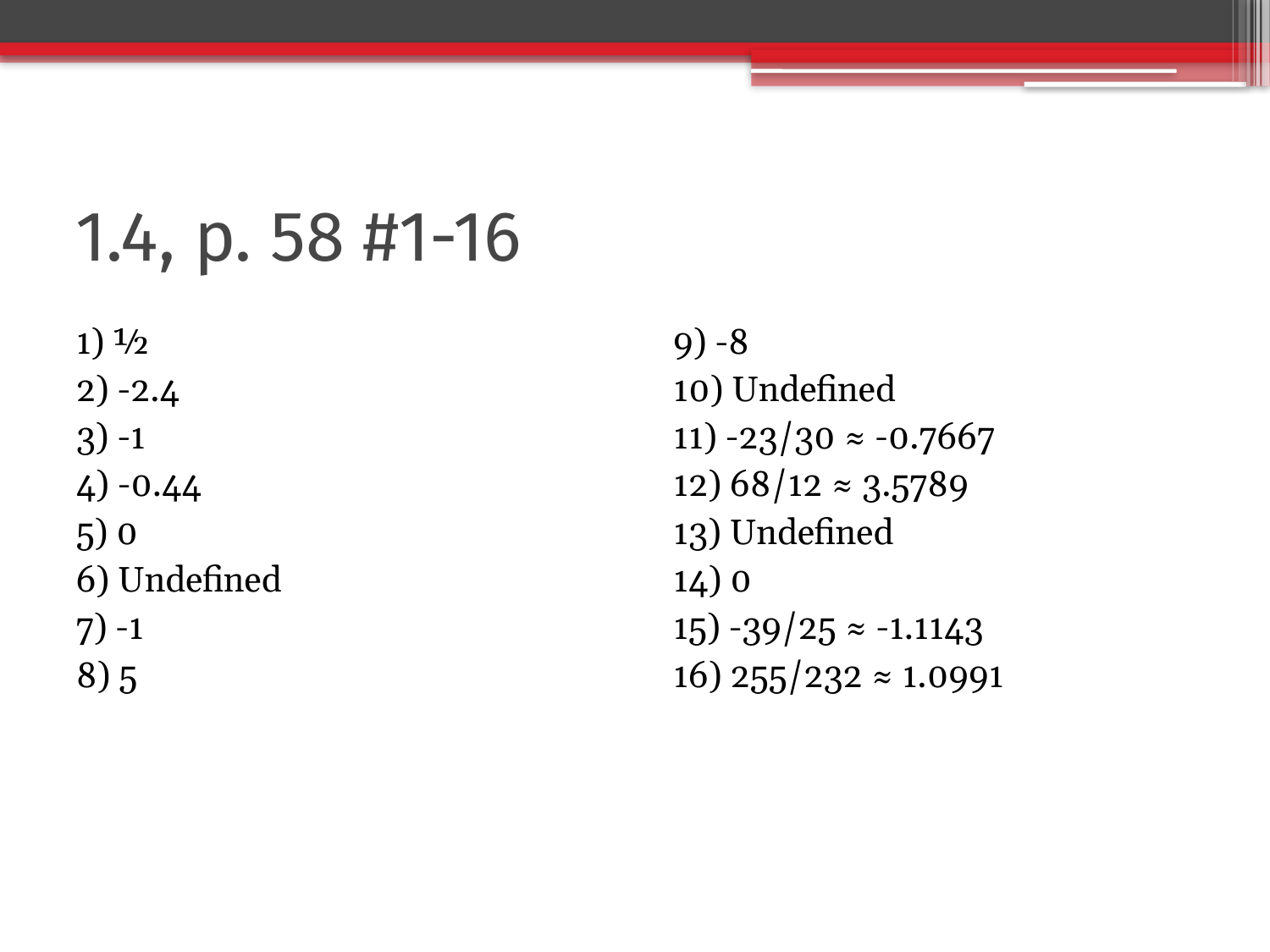

# 1.4, p. 58 #1-16
1) ½
2) -2.4
3) -1
4) -0.44
5) 0
6) Undefined
7) -1
8) 5

9) -8
10) Undefined
11) -23/30 ≈ -0.7667
12) 68/12 ≈ 3.5789
13) Undefined
14) 0
15) -39/25 ≈ -1.1143
16) 255/232 ≈ 1.0991